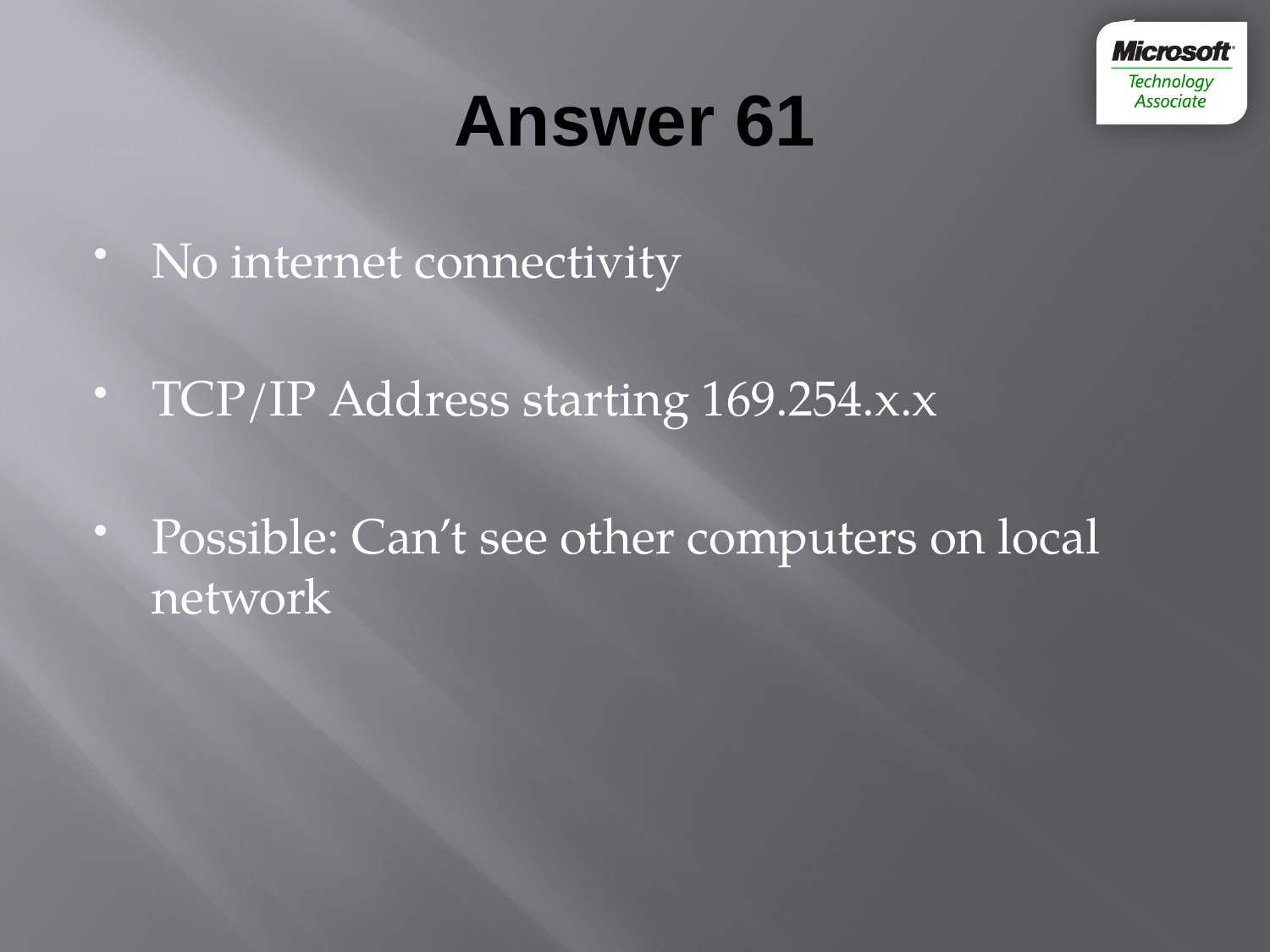

# Answer 61
No internet connectivity

TCP/IP Address starting 169.254.x.x

Possible: Can’t see other computers on local network